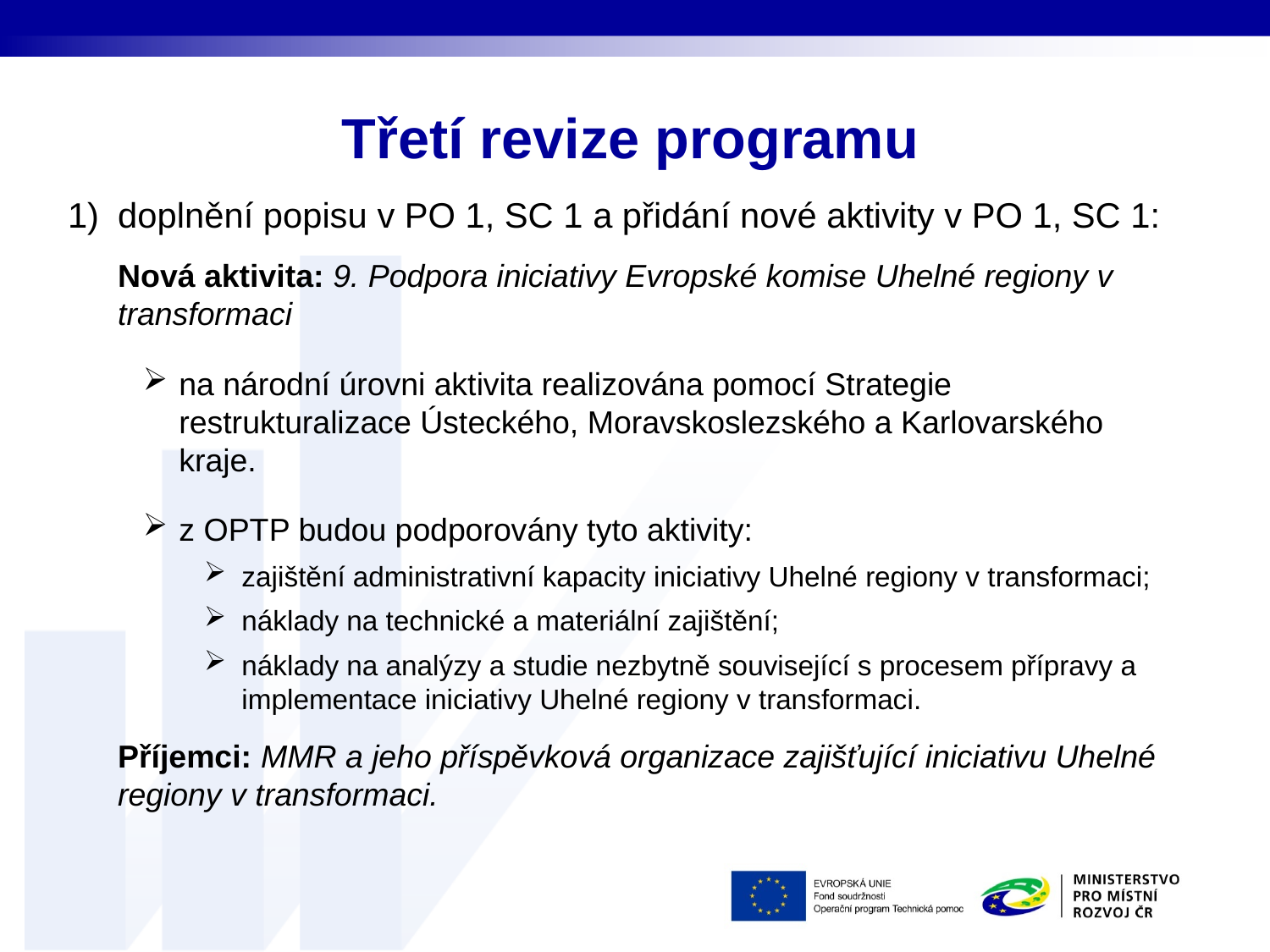

# Třetí revize programu
doplnění popisu v PO 1, SC 1 a přidání nové aktivity v PO 1, SC 1:
Nová aktivita: 9. Podpora iniciativy Evropské komise Uhelné regiony v transformaci
na národní úrovni aktivita realizována pomocí Strategie restrukturalizace Ústeckého, Moravskoslezského a Karlovarského kraje.
z OPTP budou podporovány tyto aktivity:
zajištění administrativní kapacity iniciativy Uhelné regiony v transformaci;
náklady na technické a materiální zajištění;
náklady na analýzy a studie nezbytně související s procesem přípravy a implementace iniciativy Uhelné regiony v transformaci.
Příjemci: MMR a jeho příspěvková organizace zajišťující iniciativu Uhelné regiony v transformaci.